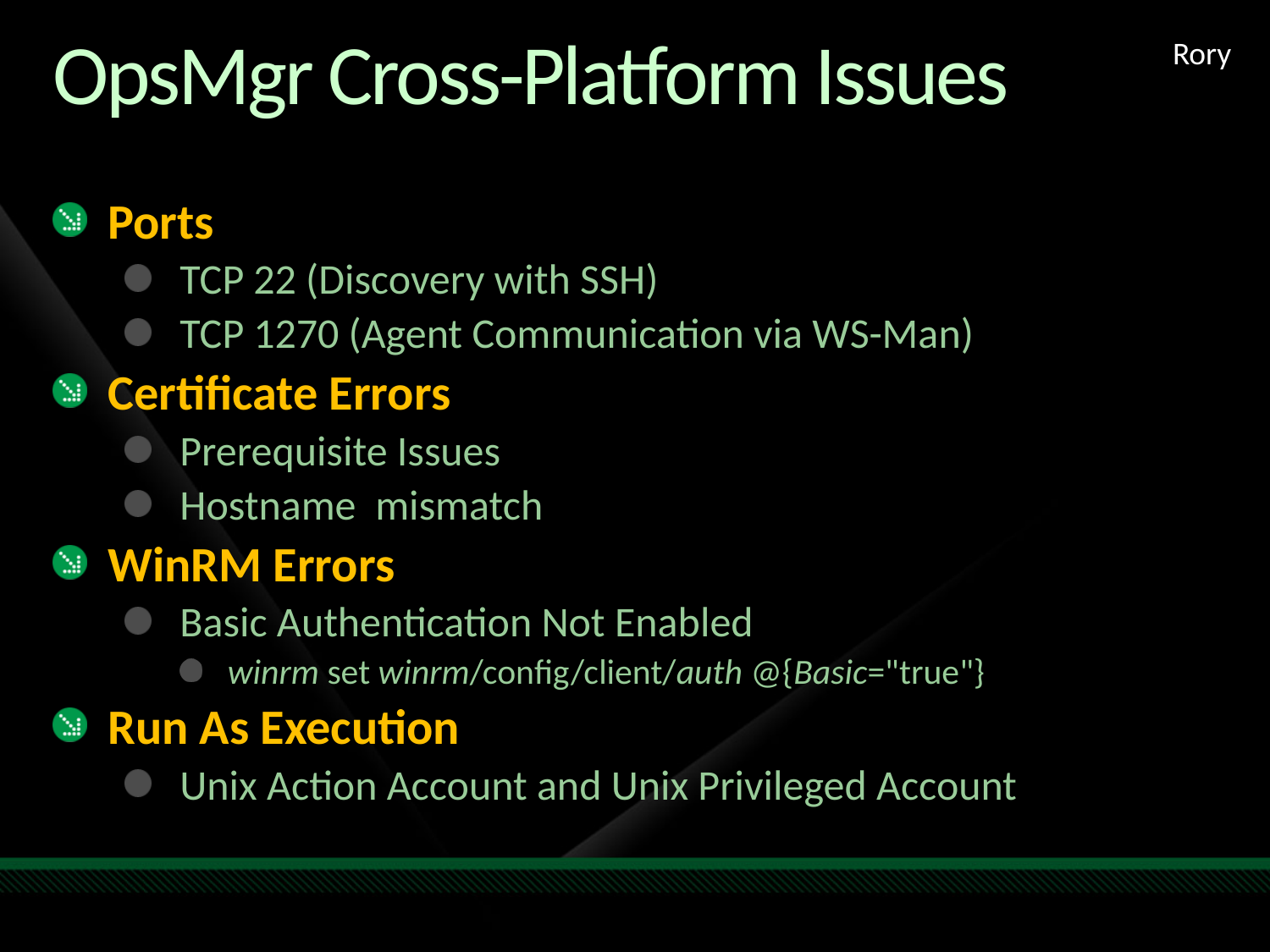

Rory
# OpsMgr Cross-Platform Issues
Ports
TCP 22 (Discovery with SSH)
TCP 1270 (Agent Communication via WS-Man)
Certificate Errors
Prerequisite Issues
Hostname  mismatch
WinRM Errors
Basic Authentication Not Enabled
winrm set winrm/config/client/auth @{Basic="true"}
Run As Execution
Unix Action Account and Unix Privileged Account